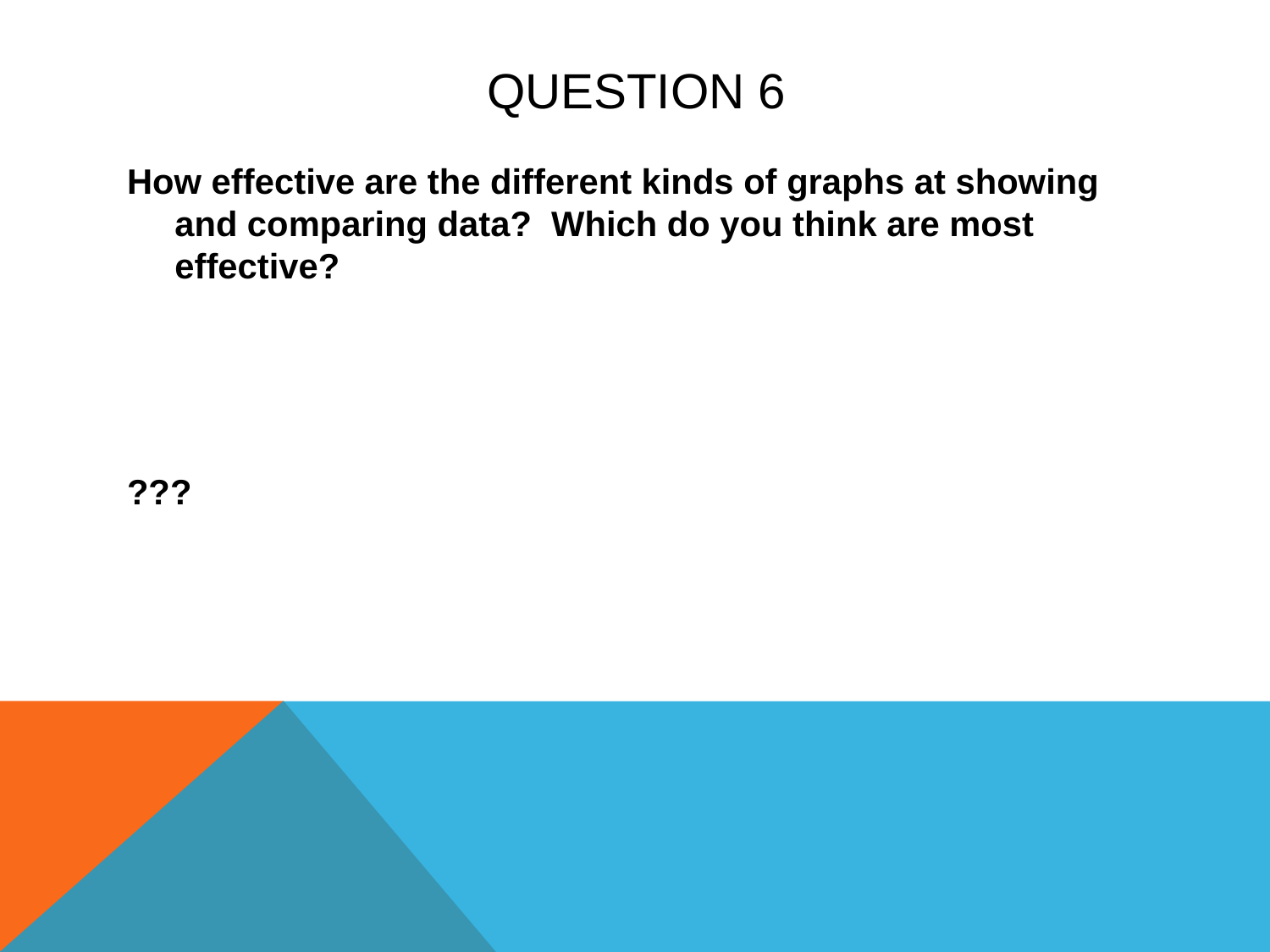

# Question 6
How effective are the different kinds of graphs at showing and comparing data?  Which do you think are most effective?

???